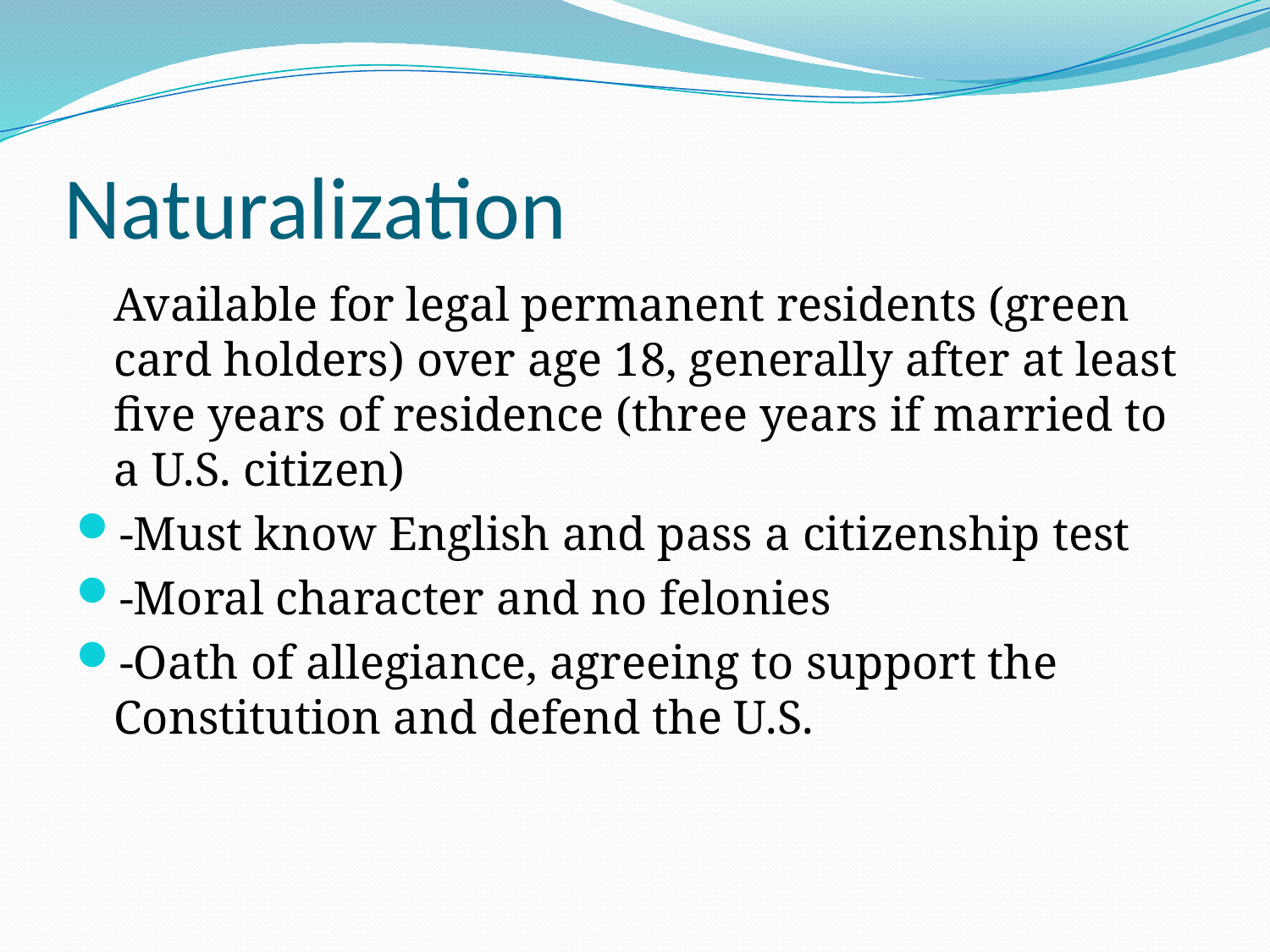

# Naturalization
	Available for legal permanent residents (green card holders) over age 18, generally after at least five years of residence (three years if married to a U.S. citizen)
-Must know English and pass a citizenship test
-Moral character and no felonies
-Oath of allegiance, agreeing to support the Constitution and defend the U.S.